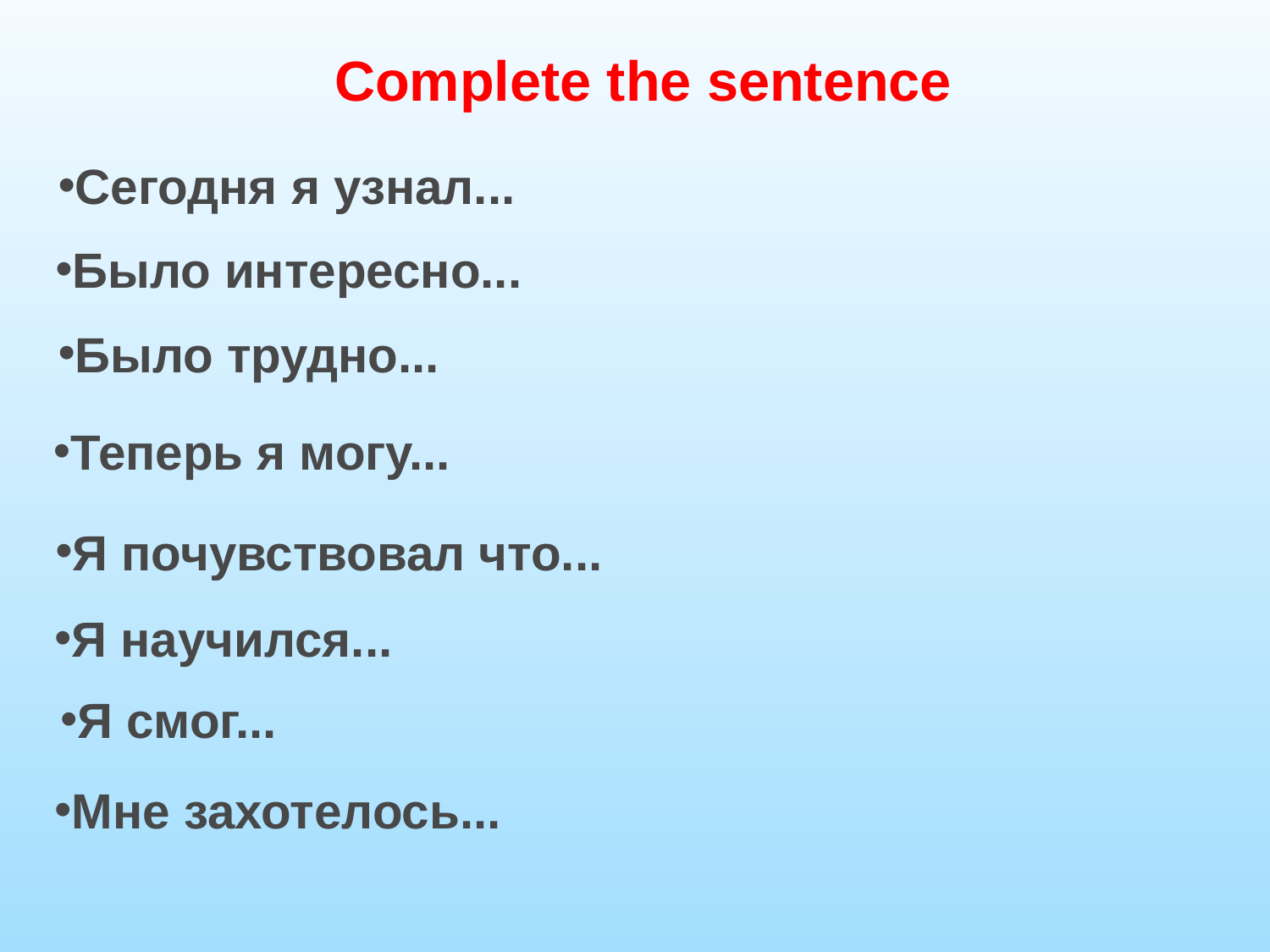

# Complete the sentence
Сегодня я узнал...
Было интересно...
Было трудно...
Теперь я могу...
Я почувствовал что...
Я научился...
Я смог...
Мне захотелось...